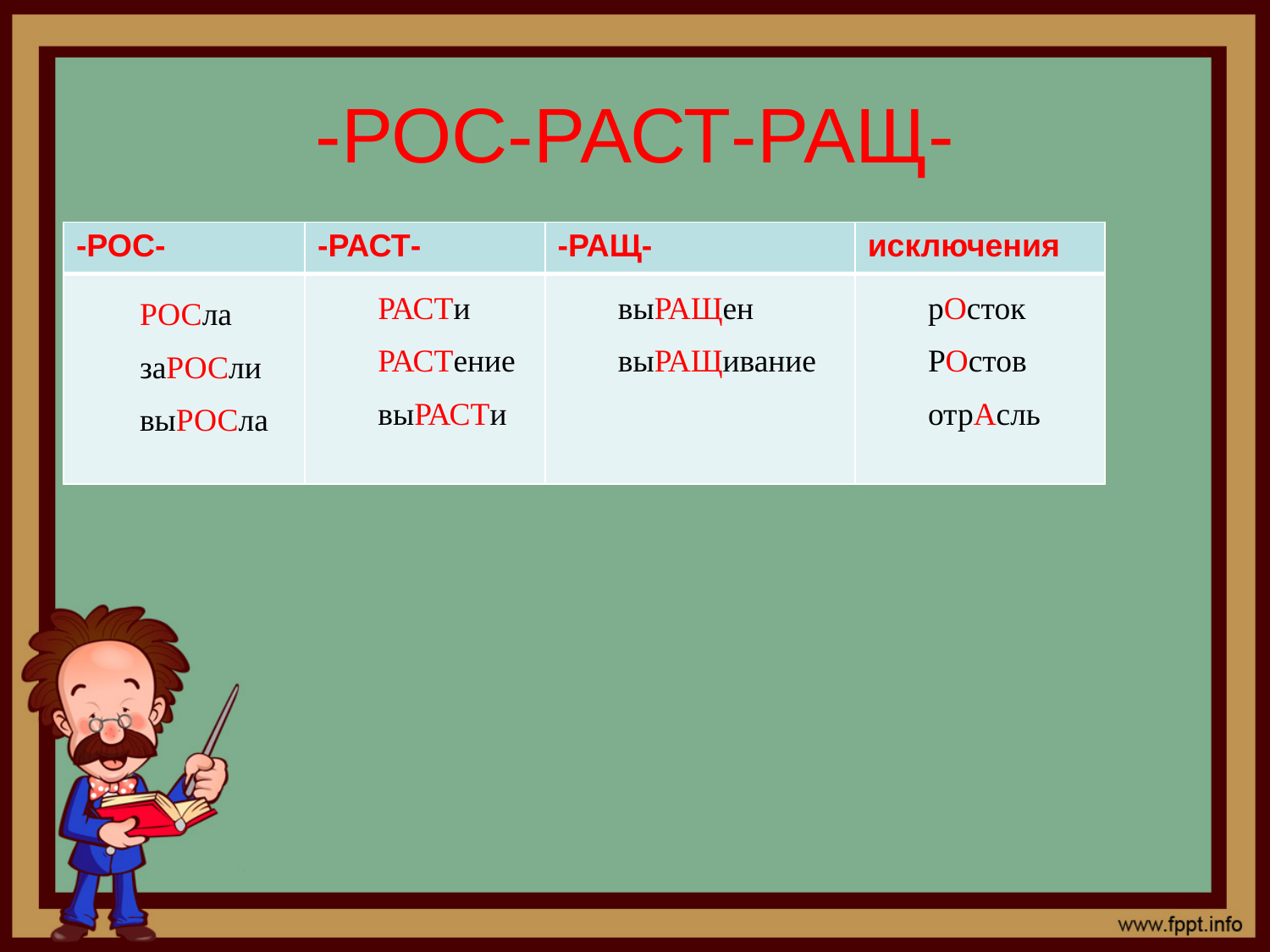

# -РОС-РАСТ-РАЩ-
| -РОС- | -РАСТ- | -РАЩ- | исключения |
| --- | --- | --- | --- |
| РОСла заРОСли выРОСла | РАСТи РАСТение выРАСТи | выРАЩен выРАЩивание | рОсток РОстов отрАсль |